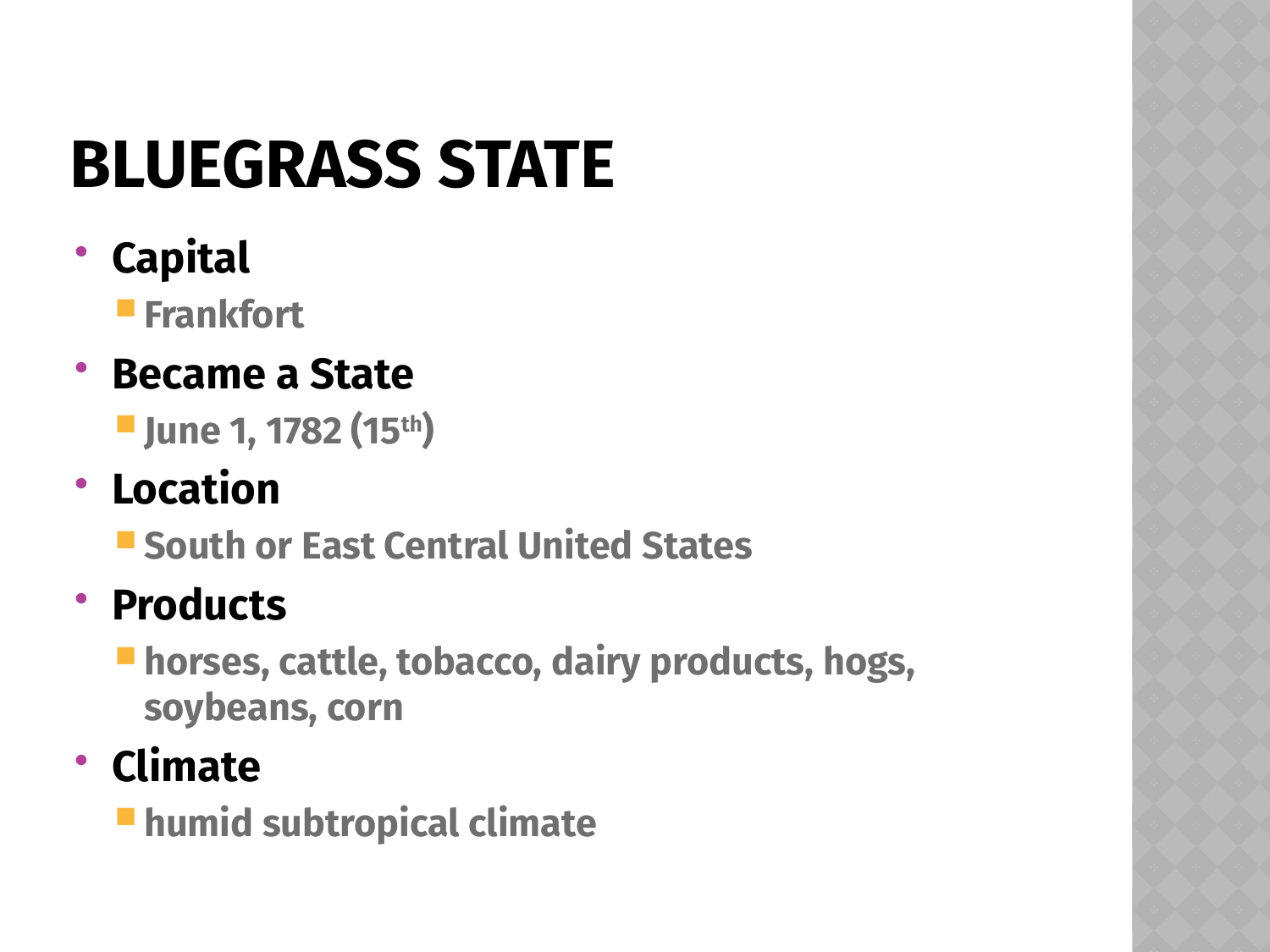

# Bluegrass state
Capital
Frankfort
Became a State
June 1, 1782 (15th)
Location
South or East Central United States
Products
horses, cattle, tobacco, dairy products, hogs, soybeans, corn
Climate
humid subtropical climate